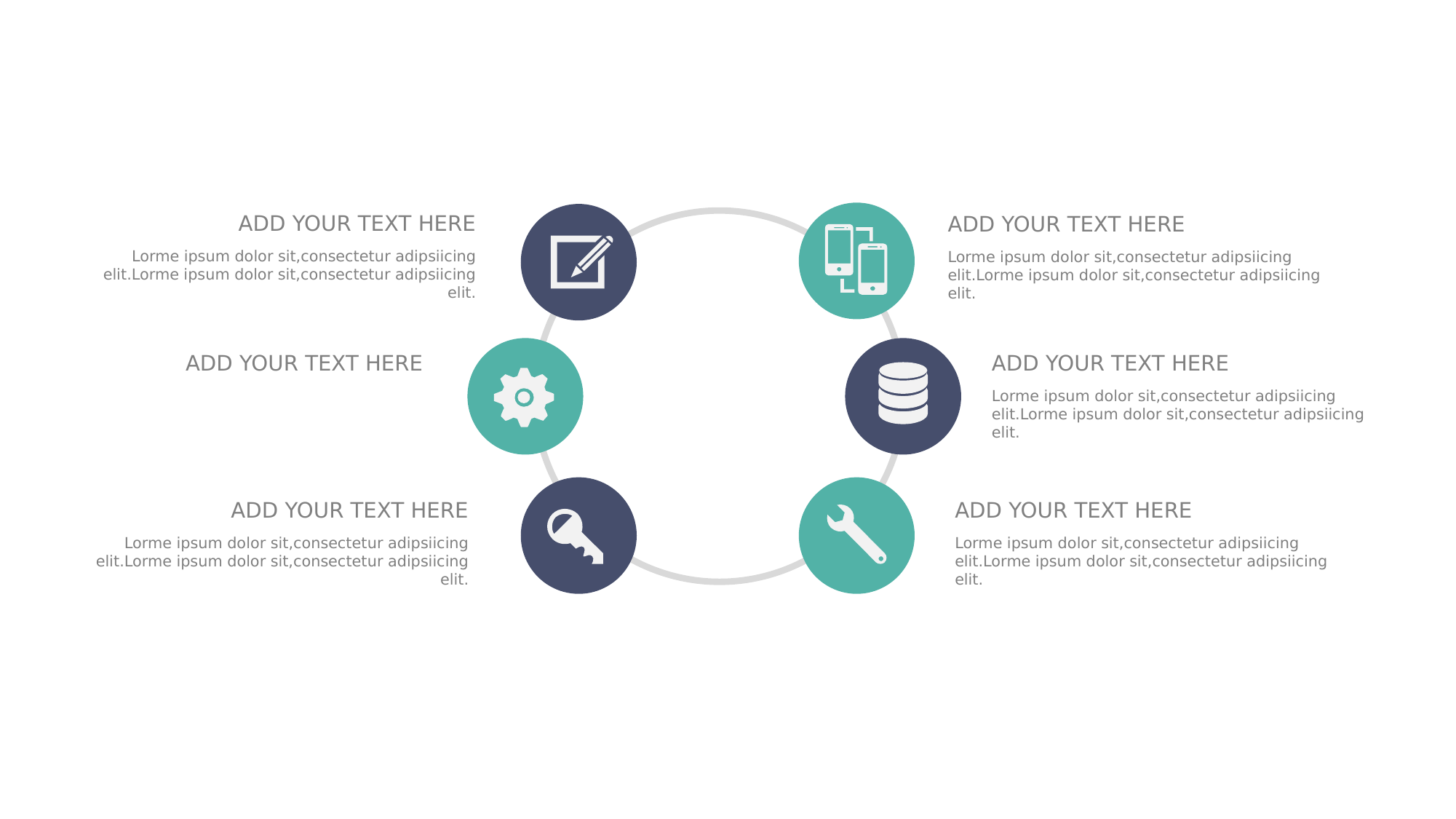

ADD YOUR TEXT HERE
ADD YOUR TEXT HERE

Lorme ipsum dolor sit,consectetur adipsiicing elit.Lorme ipsum dolor sit,consectetur adipsiicing elit.
Lorme ipsum dolor sit,consectetur adipsiicing elit.Lorme ipsum dolor sit,consectetur adipsiicing elit.

ADD YOUR TEXT HERE
ADD YOUR TEXT HERE

Lorme ipsum dolor sit,consectetur adipsiicing elit.Lorme ipsum dolor sit,consectetur adipsiicing elit.

ADD YOUR TEXT HERE
ADD YOUR TEXT HERE

Lorme ipsum dolor sit,consectetur adipsiicing elit.Lorme ipsum dolor sit,consectetur adipsiicing elit.
Lorme ipsum dolor sit,consectetur adipsiicing elit.Lorme ipsum dolor sit,consectetur adipsiicing elit.